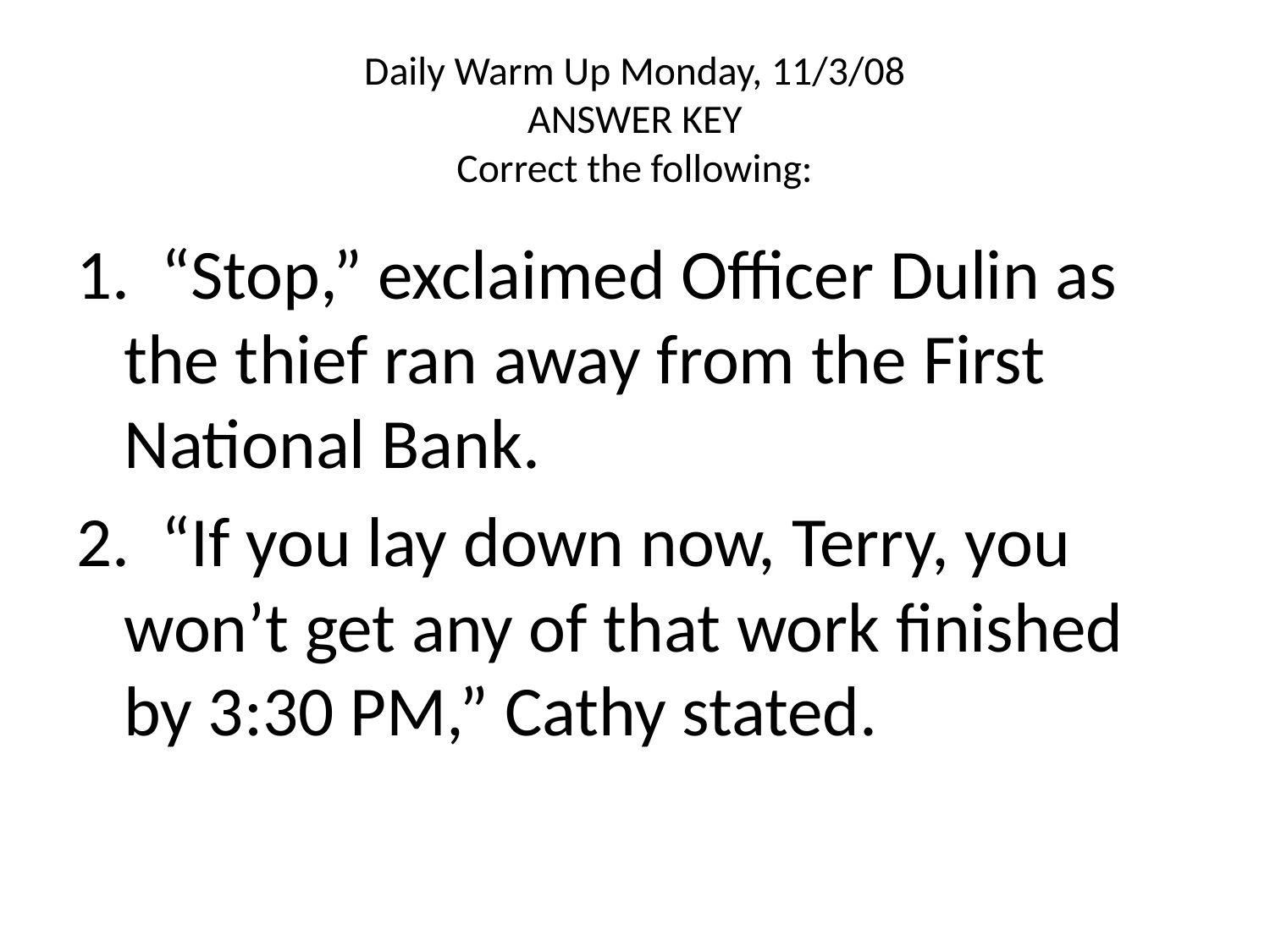

# Daily Warm Up Monday, 11/3/08 ANSWER KEY Correct the following:
1.  “Stop,” exclaimed Officer Dulin as the thief ran away from the First National Bank.
2.  “If you lay down now, Terry, you won’t get any of that work finished by 3:30 PM,” Cathy stated.